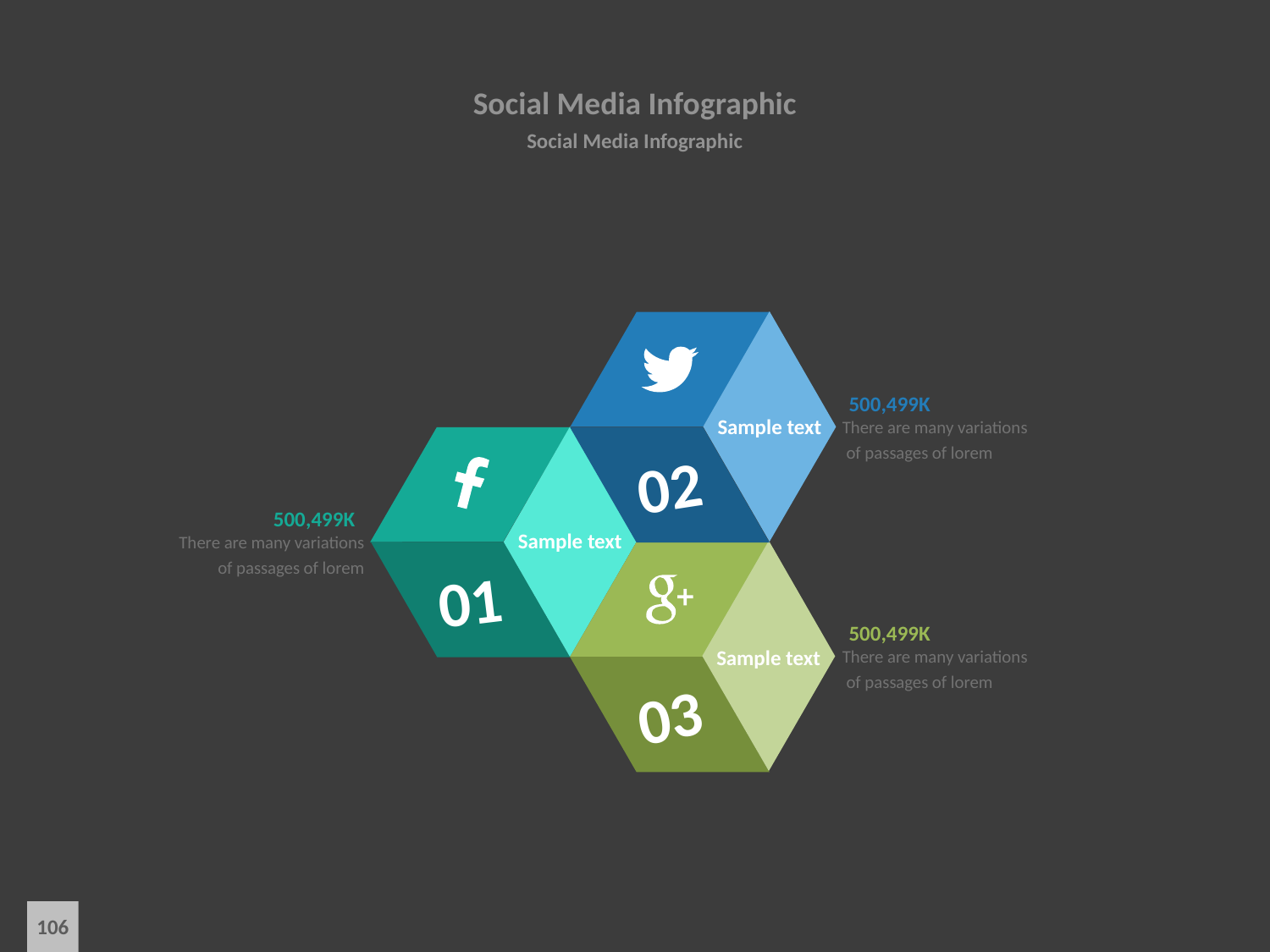

# Social Media Infographic
Social Media Infographic

500,499K
There are many variations
 of passages of lorem
Sample text

02

500,499K
There are many variations
 of passages of lorem
Sample text

01

500,499K
There are many variations
 of passages of lorem
Sample text
03